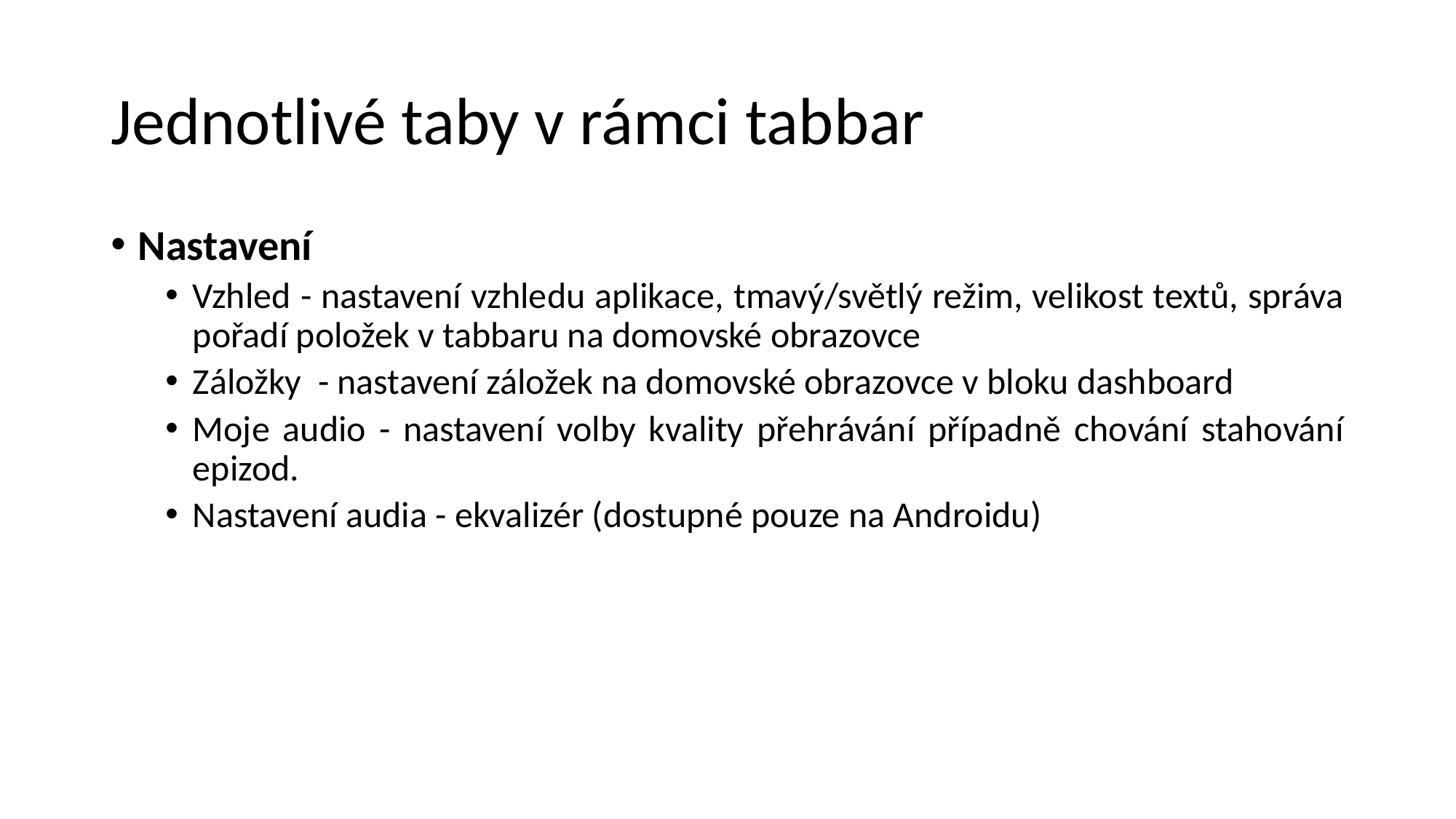

# Jednotlivé taby v rámci tabbar
Nastavení
Vzhled - nastavení vzhledu aplikace, tmavý/světlý režim, velikost textů, správa pořadí položek v tabbaru na domovské obrazovce
Záložky  - nastavení záložek na domovské obrazovce v bloku dashboard
Moje audio - nastavení volby kvality přehrávání případně chování stahování epizod.
Nastavení audia - ekvalizér (dostupné pouze na Androidu)